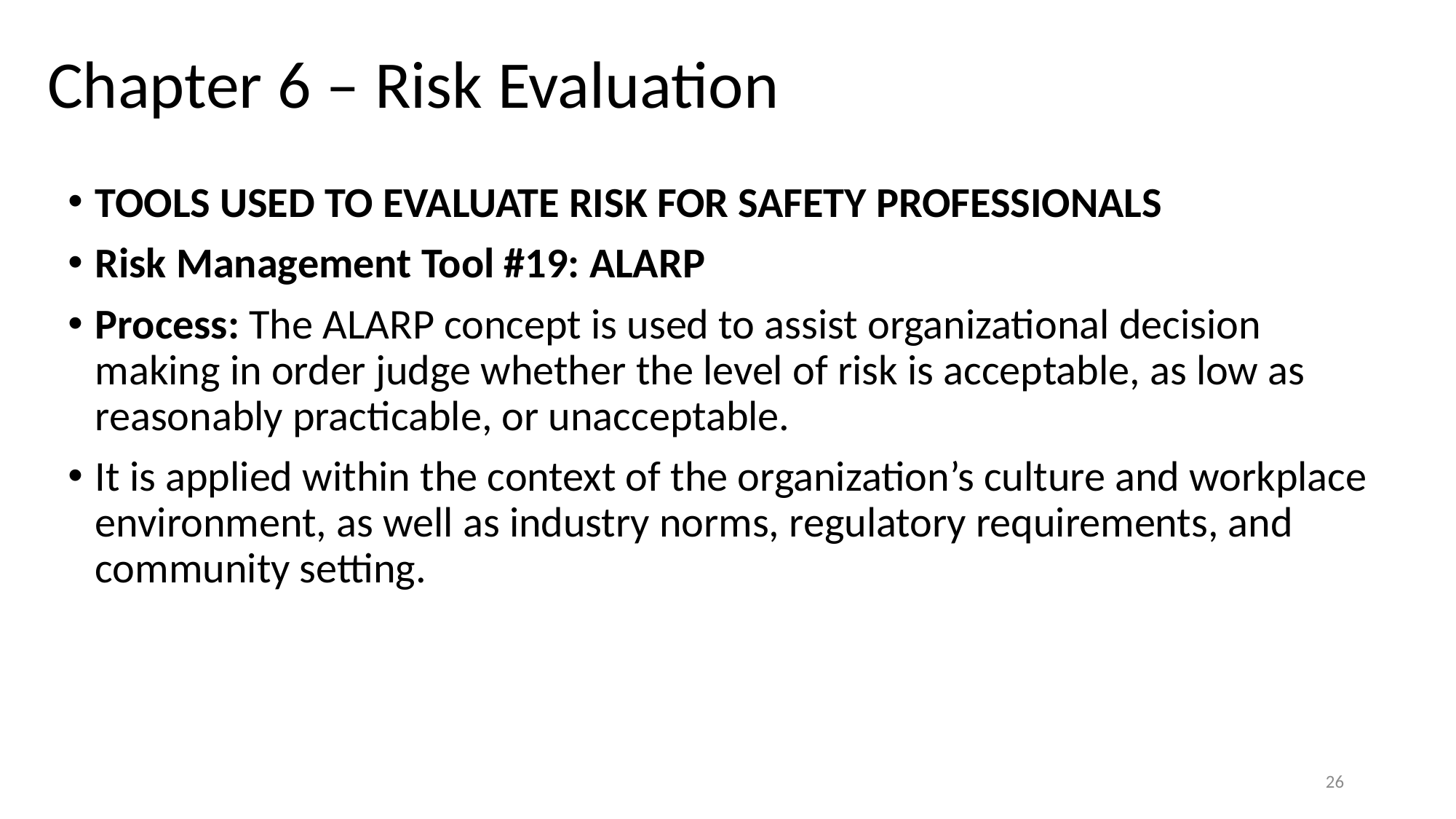

# Chapter 6 – Risk Evaluation
TOOLS USED TO EVALUATE RISK FOR SAFETY PROFESSIONALS
Risk Management Tool #19: ALARP
Process: The ALARP concept is used to assist organizational decision making in order judge whether the level of risk is acceptable, as low as reasonably practicable, or unacceptable.
It is applied within the context of the organization’s culture and workplace environment, as well as industry norms, regulatory requirements, and community setting.
26